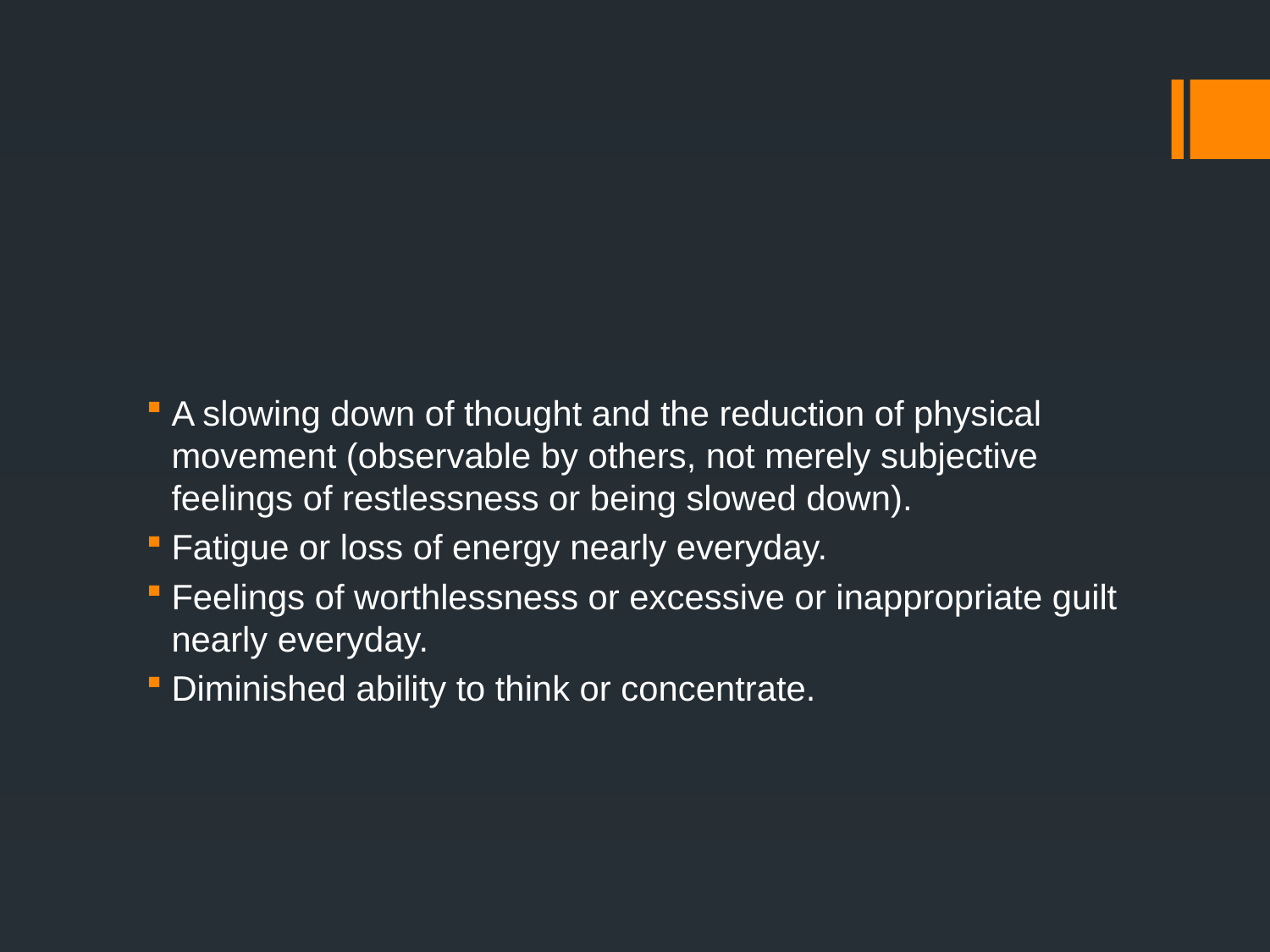

#
A slowing down of thought and the reduction of physical movement (observable by others, not merely subjective feelings of restlessness or being slowed down).
Fatigue or loss of energy nearly everyday.
Feelings of worthlessness or excessive or inappropriate guilt nearly everyday.
Diminished ability to think or concentrate.